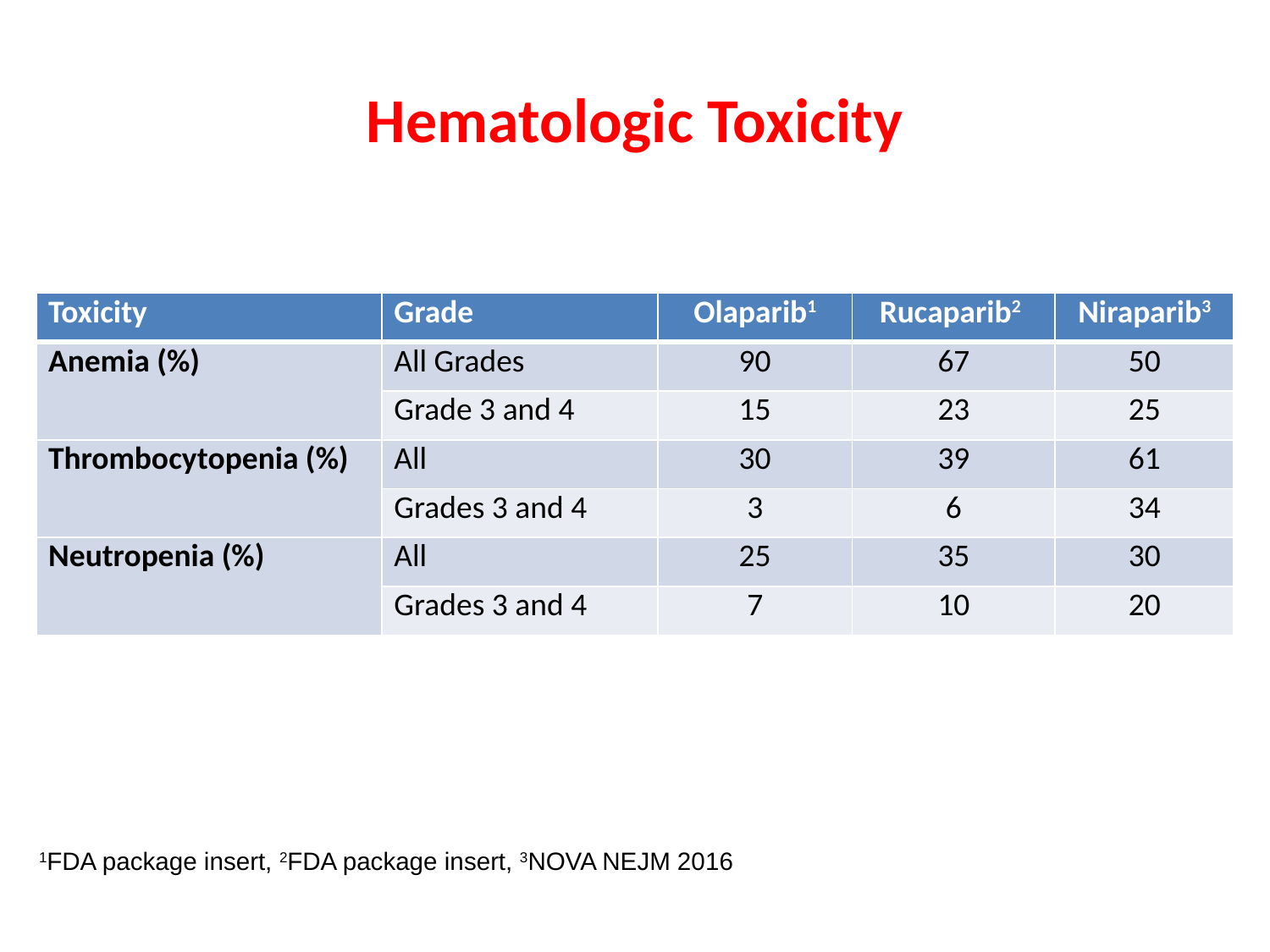

# Hematologic Toxicity
| Toxicity | Grade | Olaparib1 | Rucaparib2 | Niraparib3 |
| --- | --- | --- | --- | --- |
| Anemia (%) | All Grades | 90 | 67 | 50 |
|  | Grade 3 and 4 | 15 | 23 | 25 |
| Thrombocytopenia (%) | All | 30 | 39 | 61 |
|  | Grades 3 and 4 | 3 | 6 | 34 |
| Neutropenia (%) | All | 25 | 35 | 30 |
|  | Grades 3 and 4 | 7 | 10 | 20 |
1FDA package insert, 2FDA package insert, 3NOVA NEJM 2016